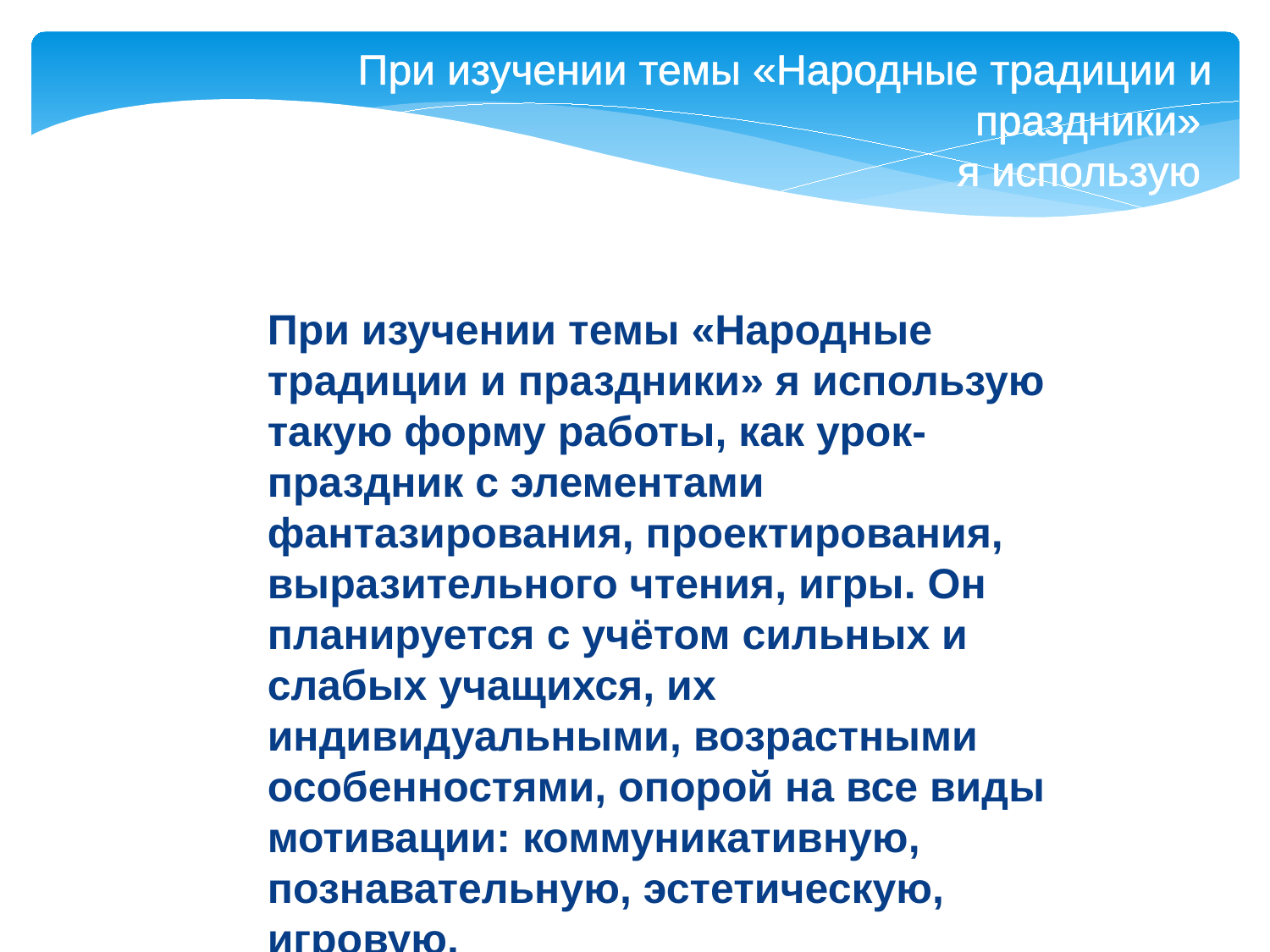

При изучении темы «Народные традиции и праздники»
я использую
При изучении темы «Народные традиции и праздники» я использую такую форму работы, как урок-праздник с элементами фантазирования, проектирования, выразительного чтения, игры. Он планируется с учётом сильных и слабых учащихся, их индивидуальными, возрастными особенностями, опорой на все виды мотивации: коммуникативную, познавательную, эстетическую, игровую.